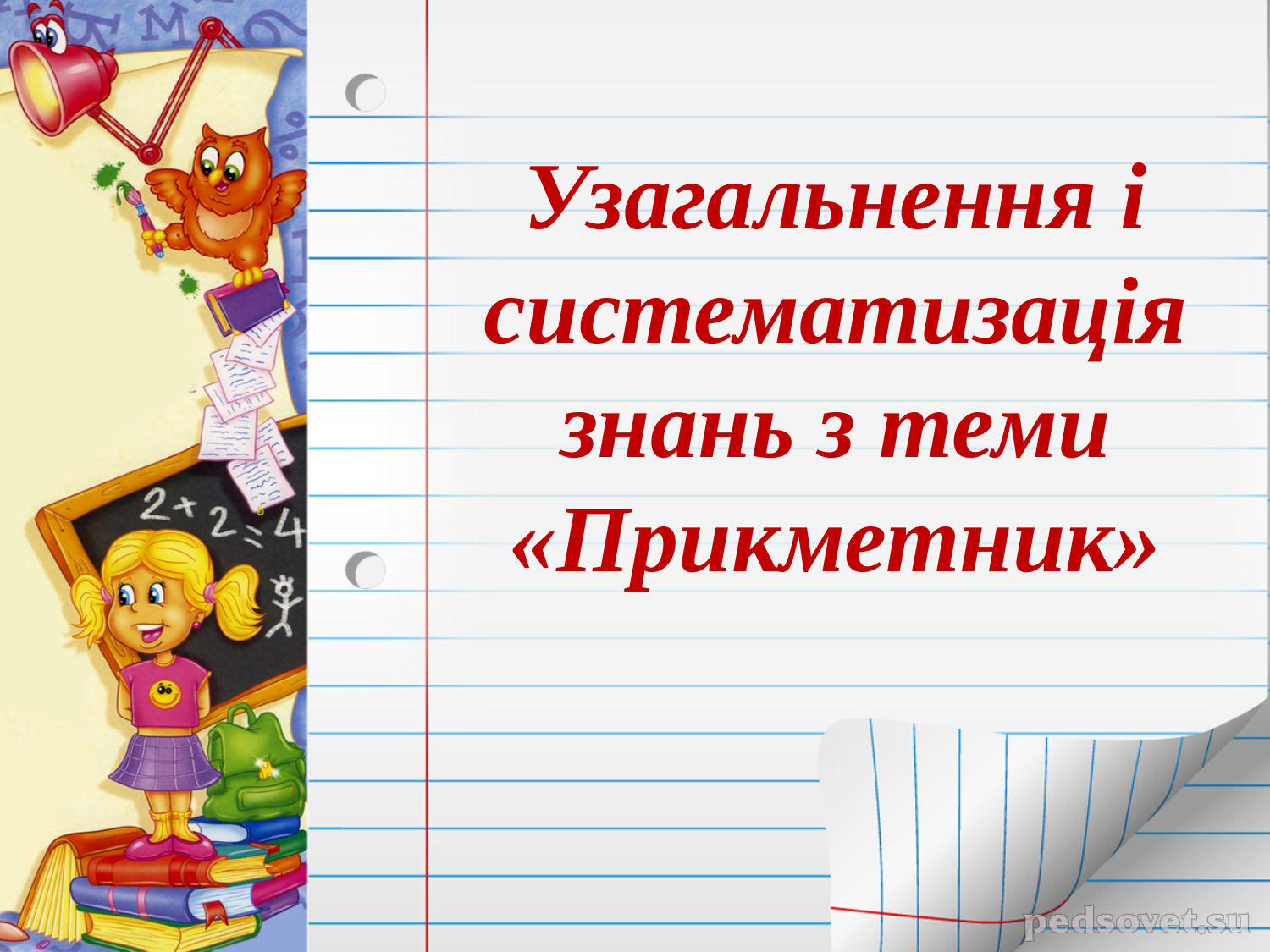

# Узагальнення і систематизація знань з теми «Прикметник»